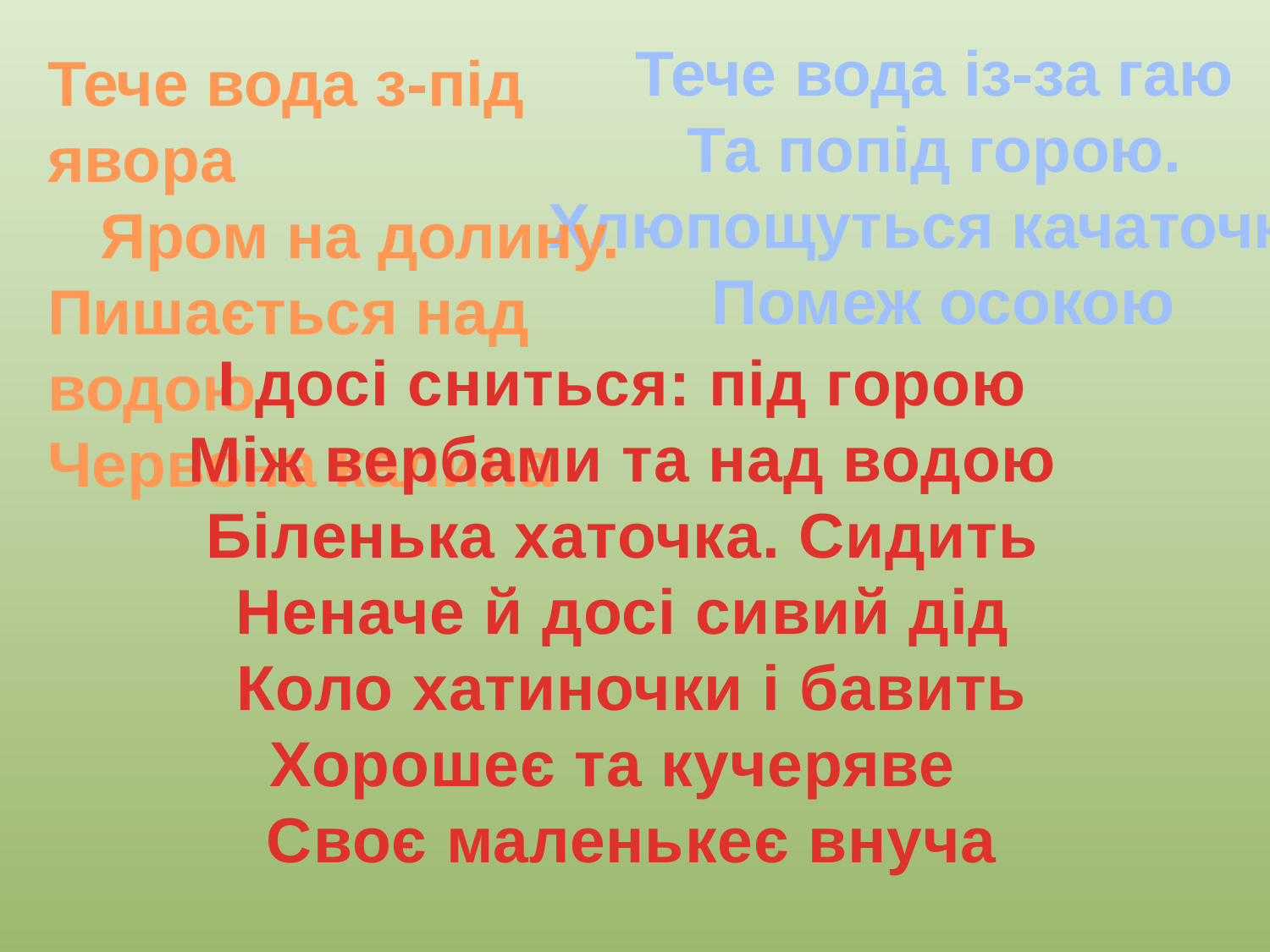

Тече вода із-за гаю 
Та попід горою. 
Хлюпощуться качаточка 
Помеж осокою
Тече вода з-під явора 
   Яром на долину. 
Пишається над водою 
Червона калина
І досі сниться: під горою
Між вербами та над водою
Біленька хаточка. Сидить
Неначе й досі сивий дід
Коло хатиночки і бавить
 Хорошеє та кучеряве
Своє маленькеє внуча